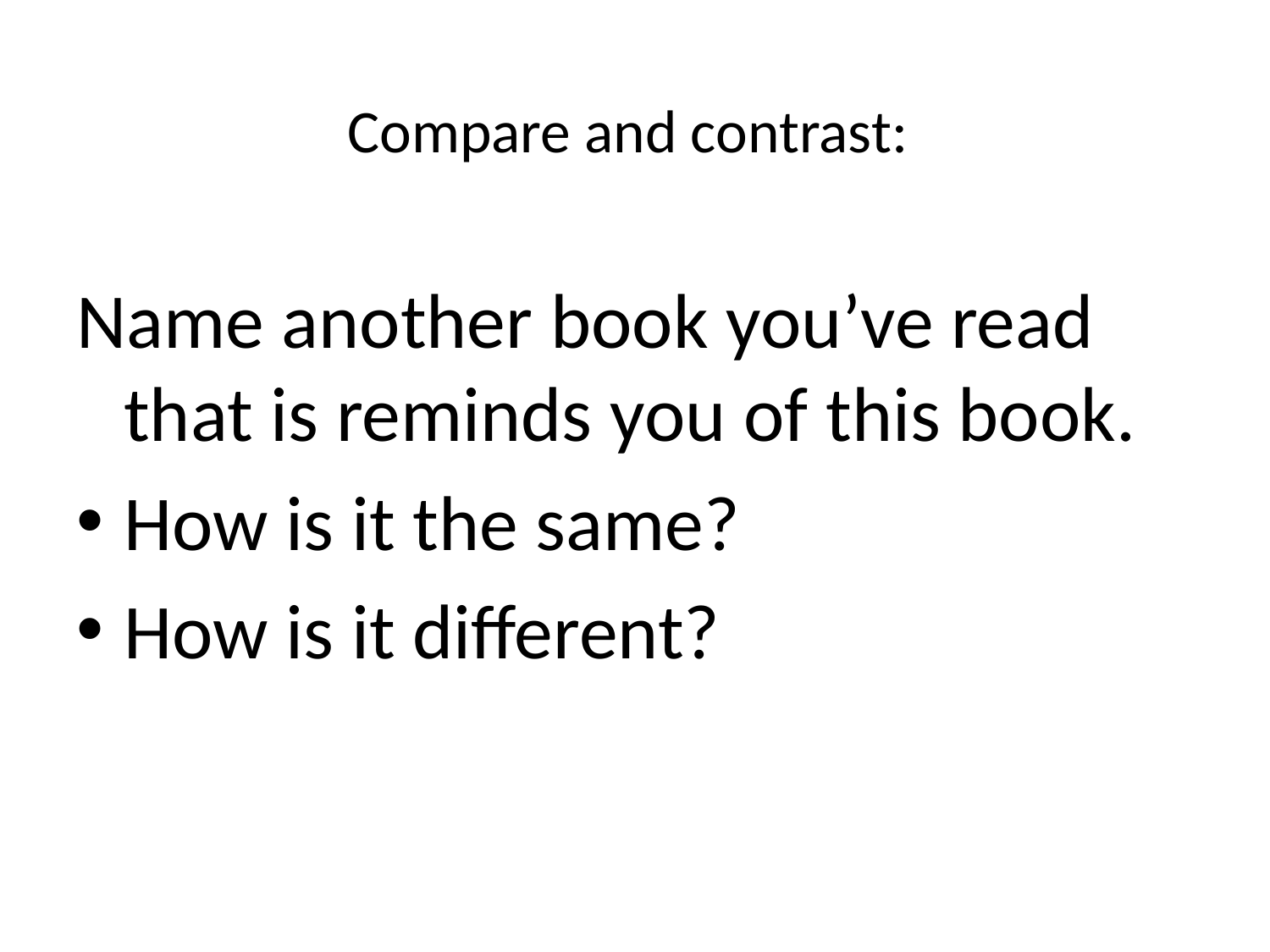

# Compare and contrast:
Name another book you’ve read that is reminds you of this book.
How is it the same?
How is it different?